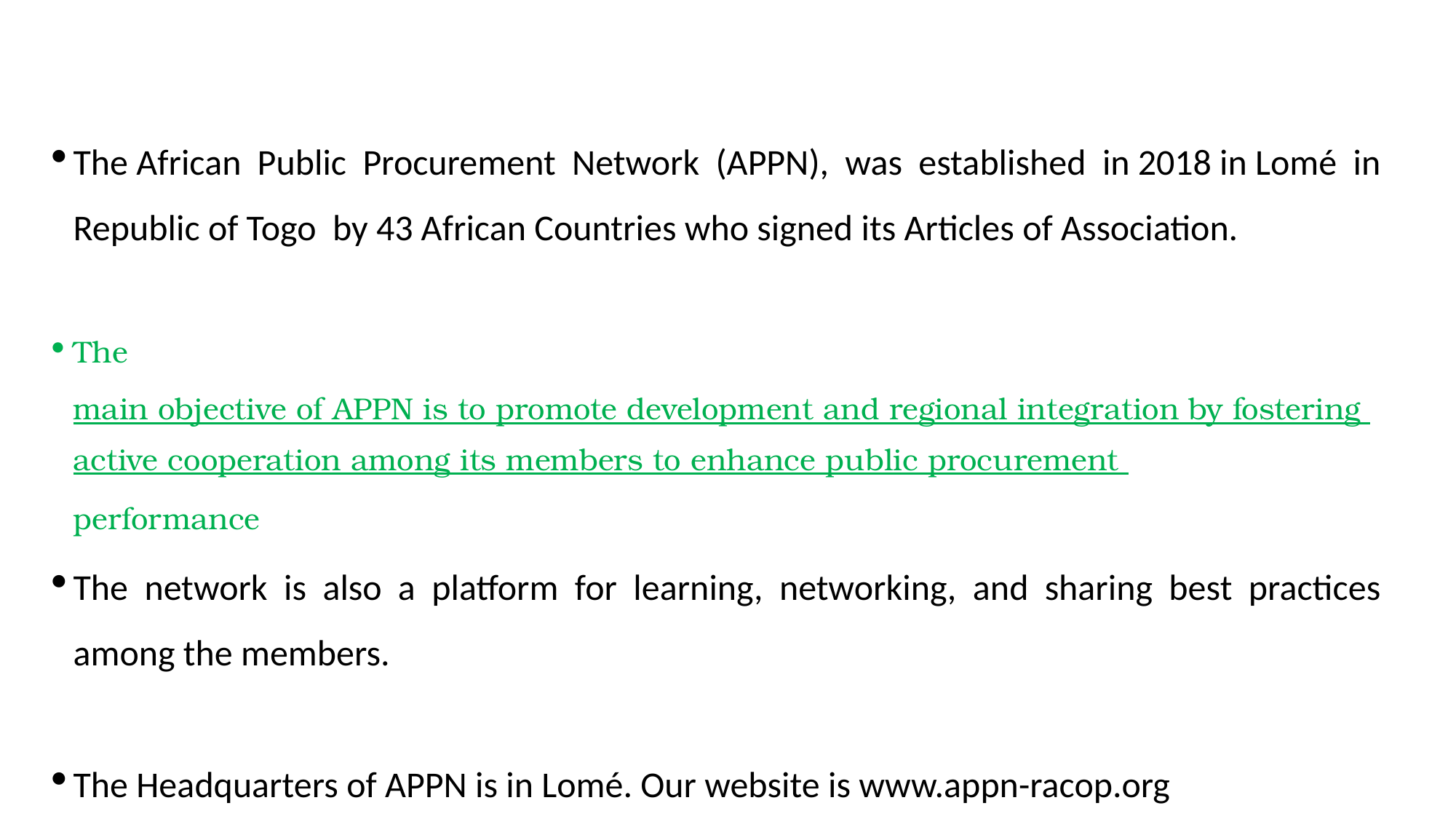

The African Public Procurement Network (APPN), was established in 2018 in Lomé in Republic of Togo  by 43 African Countries who signed its Articles of Association.

The main objective of APPN is to promote development and regional integration by fostering active cooperation among its members to enhance public procurement performance
The network is also a platform for learning, networking, and sharing best practices among the members.

The Headquarters of APPN is in Lomé. Our website is www.appn-racop.org